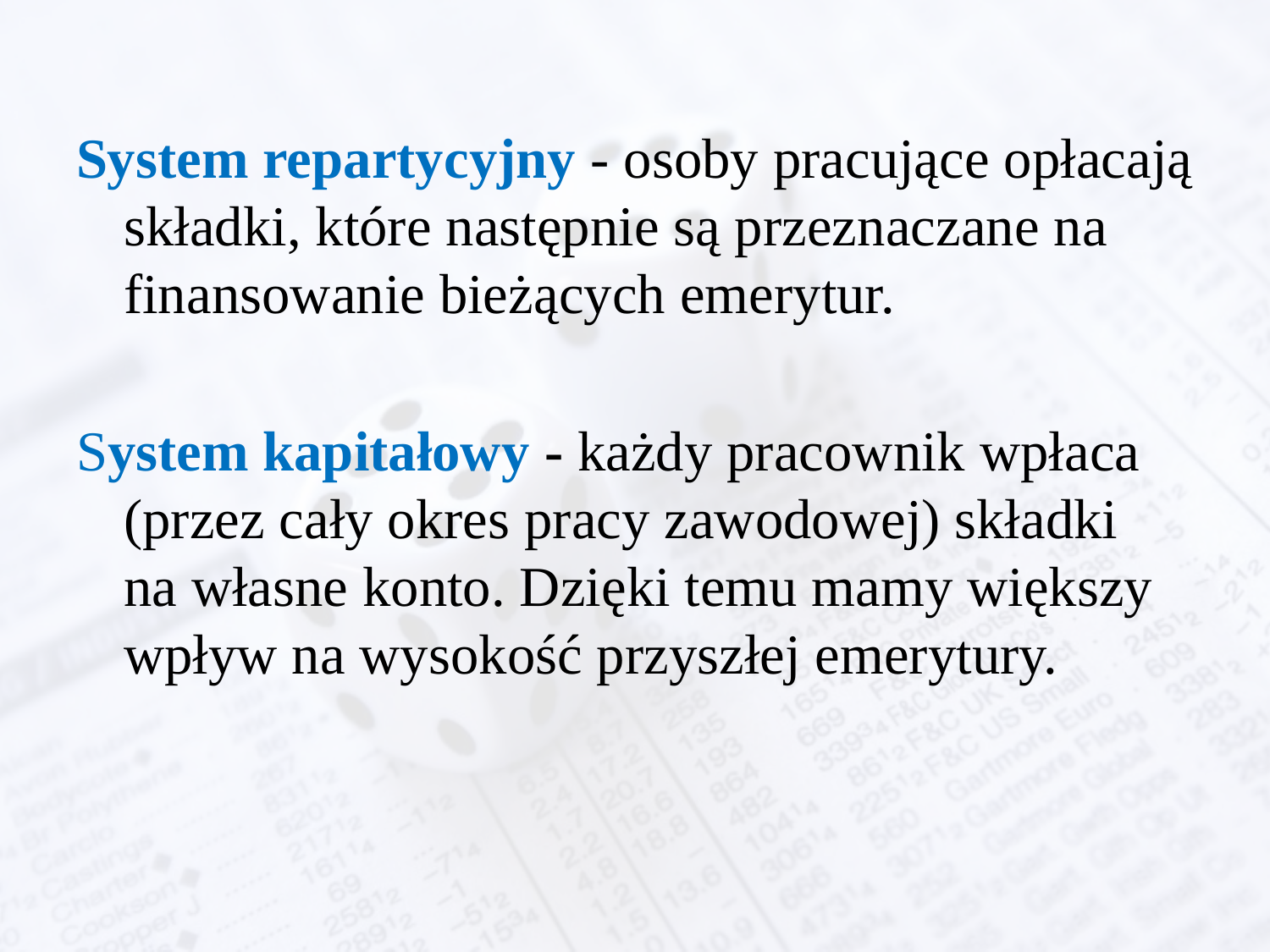

#

System repartycyjny - osoby pracujące opłacają składki, które następnie są przeznaczane na finansowanie bieżących emerytur.

System kapitałowy - każdy pracownik wpłaca (przez cały okres pracy zawodowej) składki  na własne konto. Dzięki temu mamy większy wpływ na wysokość przyszłej emerytury.